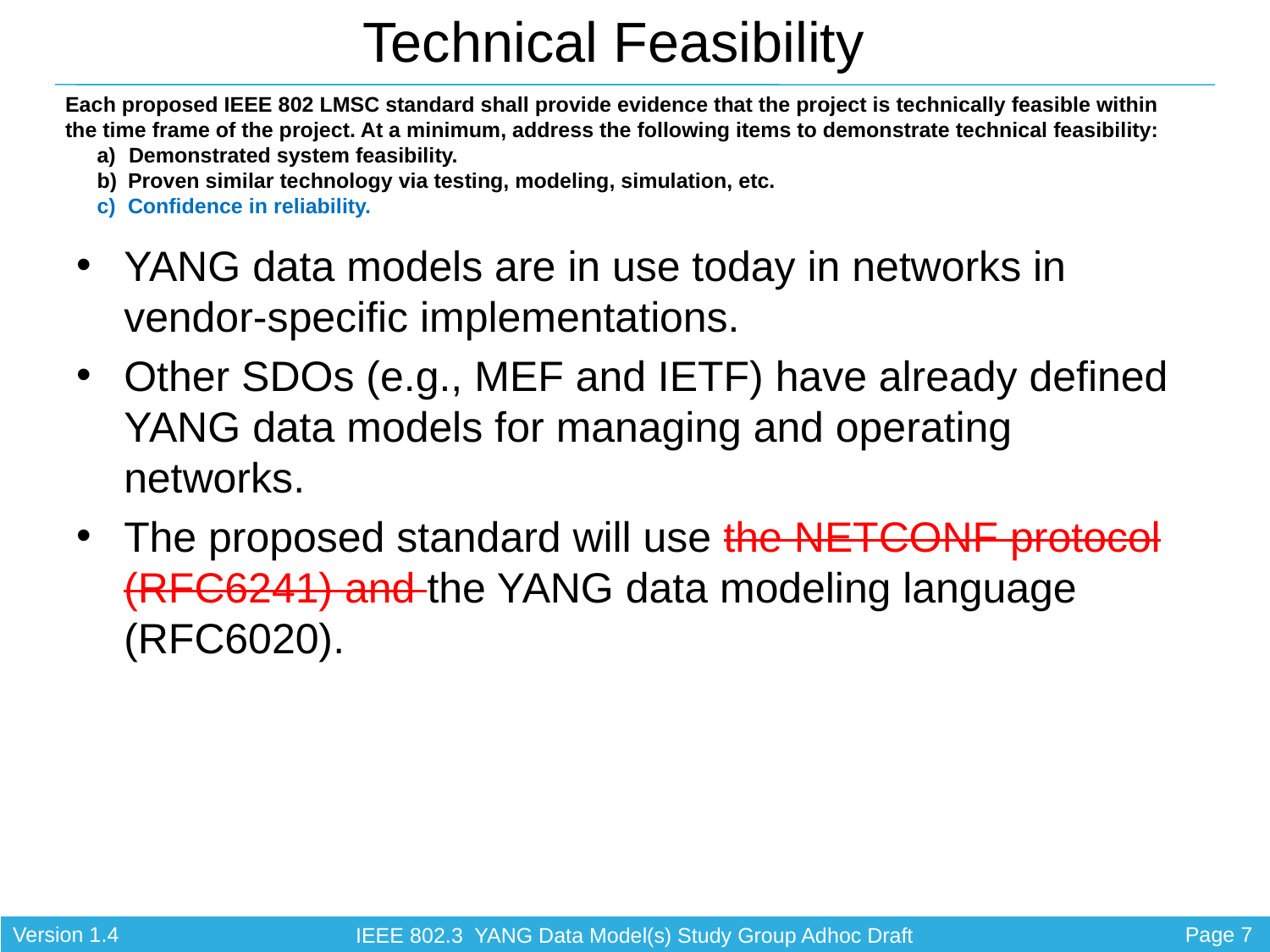

YANG data models are in use today in networks in vendor-specific implementations.
Other SDOs (e.g., MEF and IETF) have already defined YANG data models for managing and operating networks.
The proposed standard will use the NETCONF protocol (RFC6241) and the YANG data modeling language (RFC6020).